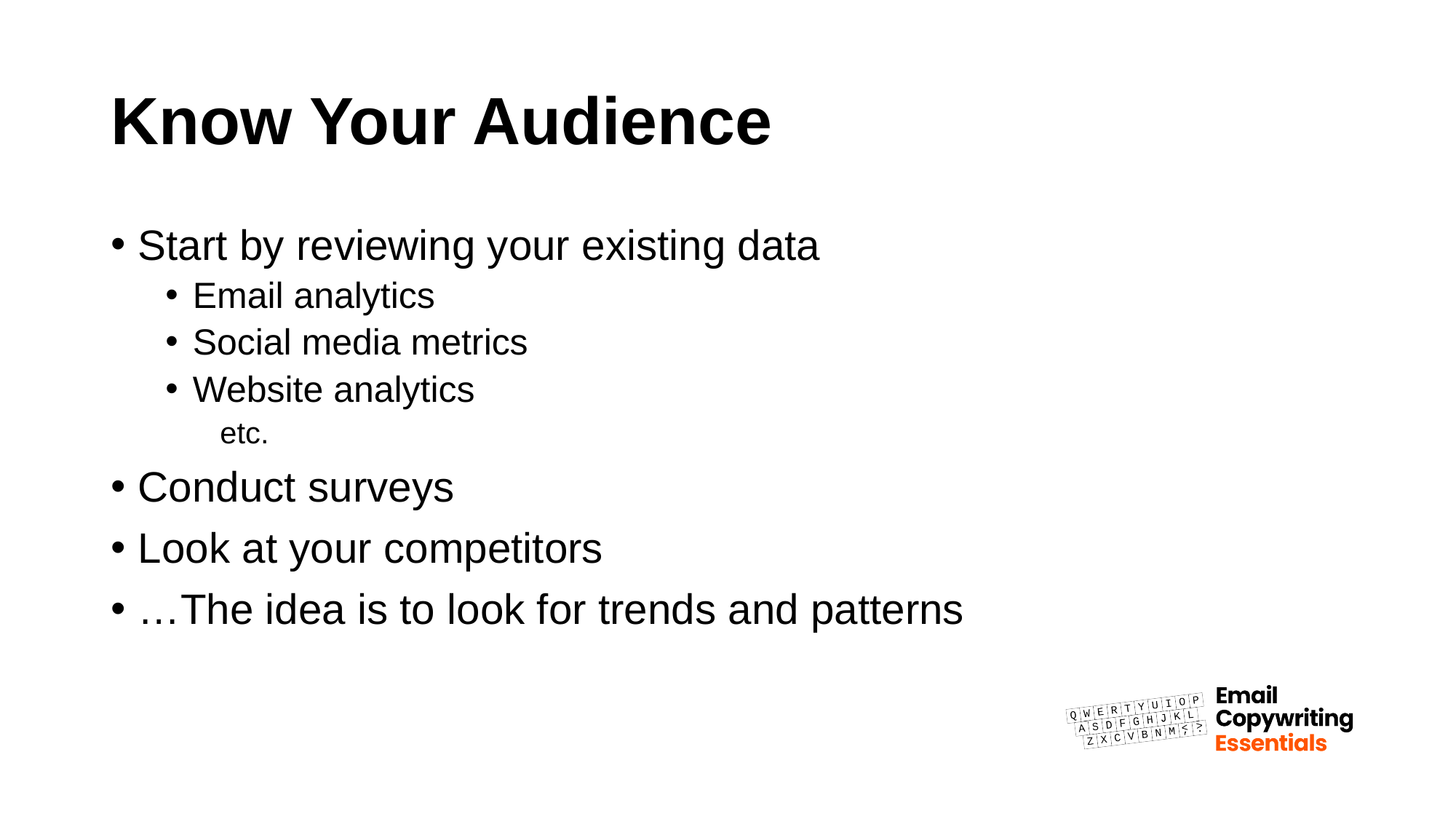

# Know Your Audience
Start by reviewing your existing data
Email analytics
Social media metrics
Website analytics
etc.
Conduct surveys
Look at your competitors
…The idea is to look for trends and patterns